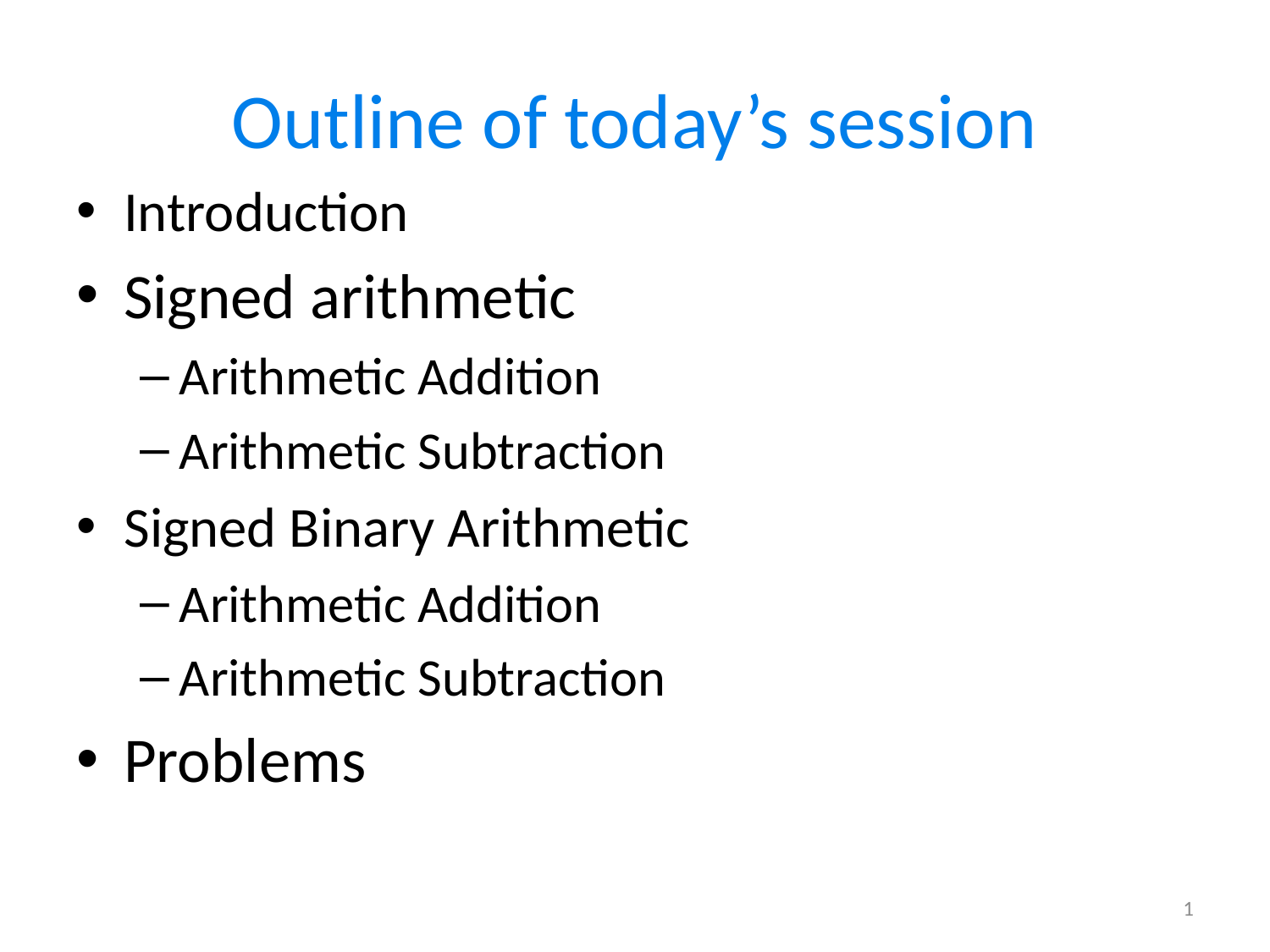

# Outline of today’s session
Introduction
Signed arithmetic
Arithmetic Addition
Arithmetic Subtraction
Signed Binary Arithmetic
Arithmetic Addition
Arithmetic Subtraction
Problems
1